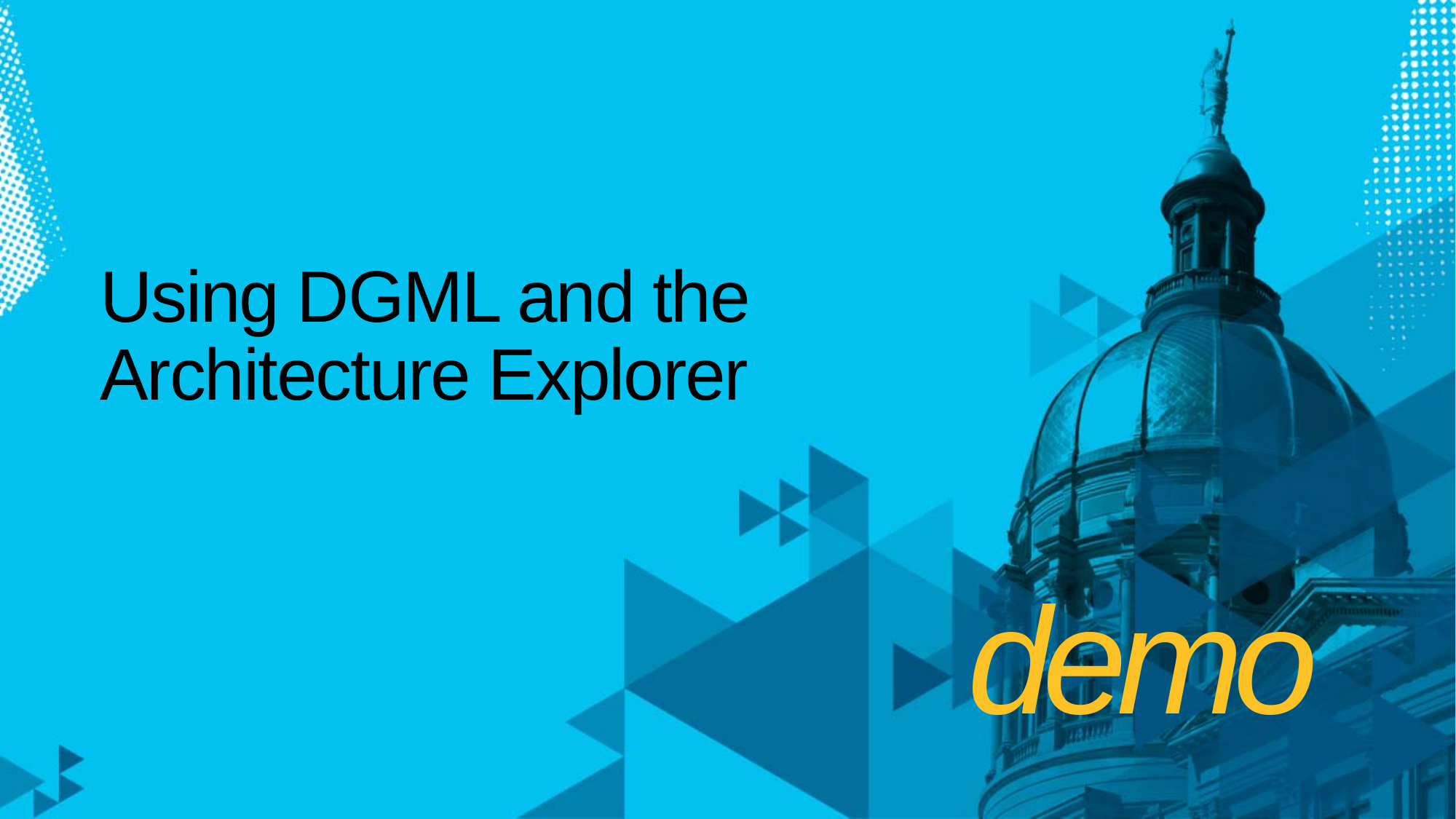

# Using DGML and the Architecture Explorer

demo